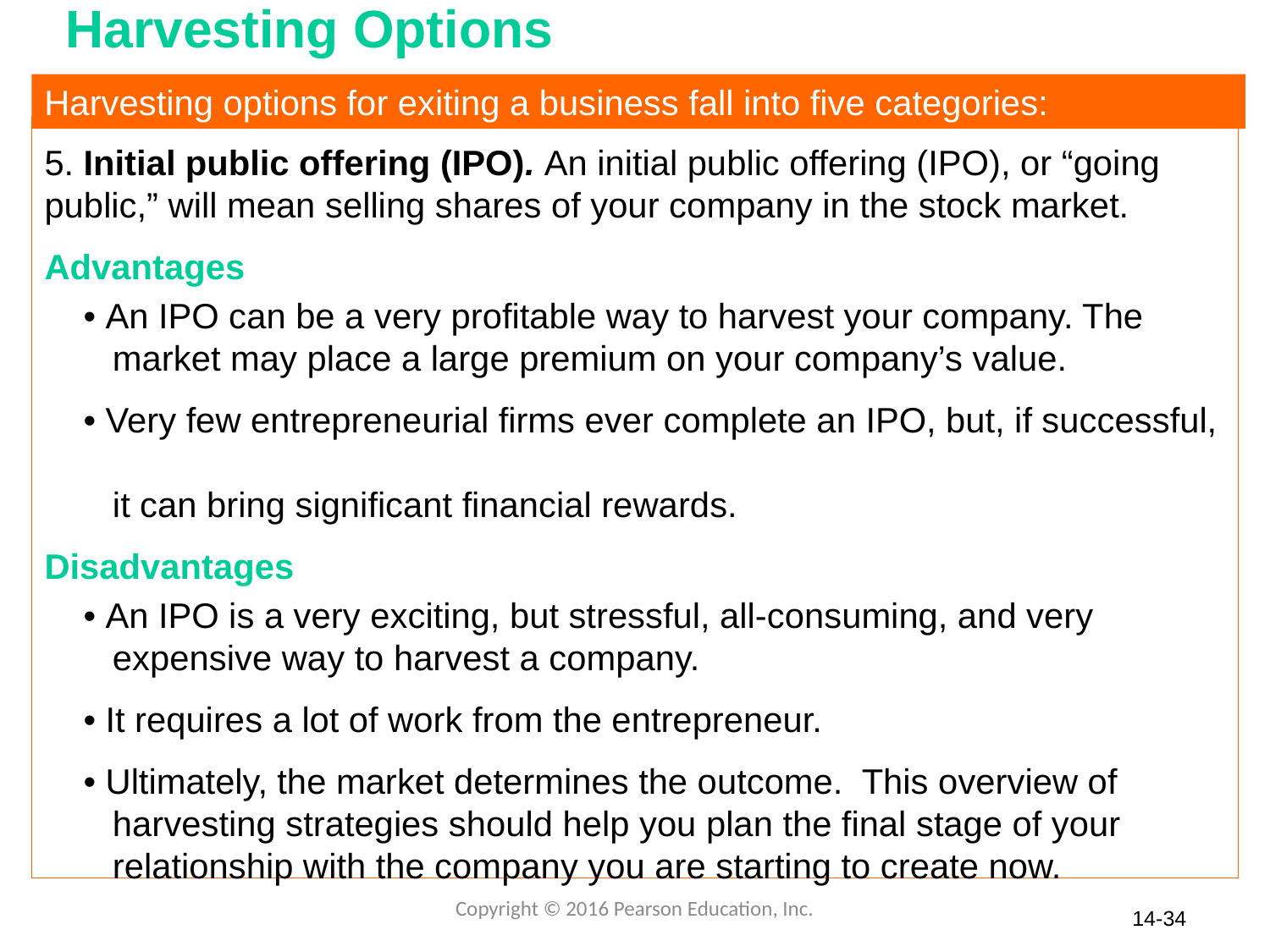

# Harvesting Options
Harvesting options for exiting a business fall into five categories:

5. Initial public offering (IPO). An initial public offering (IPO), or “going public,” will mean selling shares of your company in the stock market.

Advantages
    • An IPO can be a very profitable way to harvest your company. The
       market may place a large premium on your company’s value.

    • Very few entrepreneurial firms ever complete an IPO, but, if successful,
       it can bring significant financial rewards.

Disadvantages
    • An IPO is a very exciting, but stressful, all-consuming, and very
       expensive way to harvest a company.

    • It requires a lot of work from the entrepreneur.

    • Ultimately, the market determines the outcome.  This overview of
       harvesting strategies should help you plan the final stage of your
       relationship with the company you are starting to create now.
Copyright © 2016 Pearson Education, Inc.